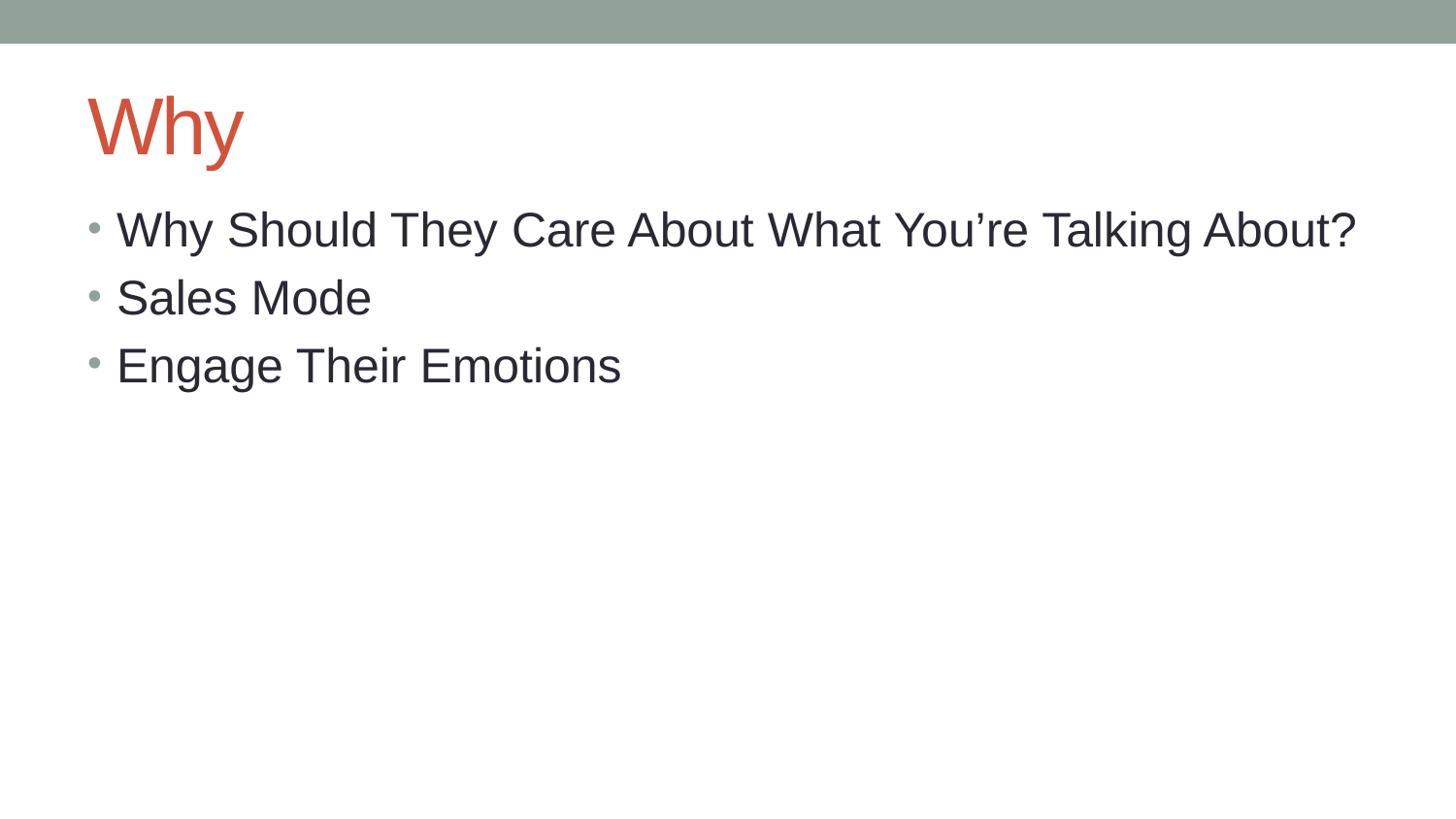

# Why
Why Should They Care About What You’re Talking About?
Sales Mode
Engage Their Emotions